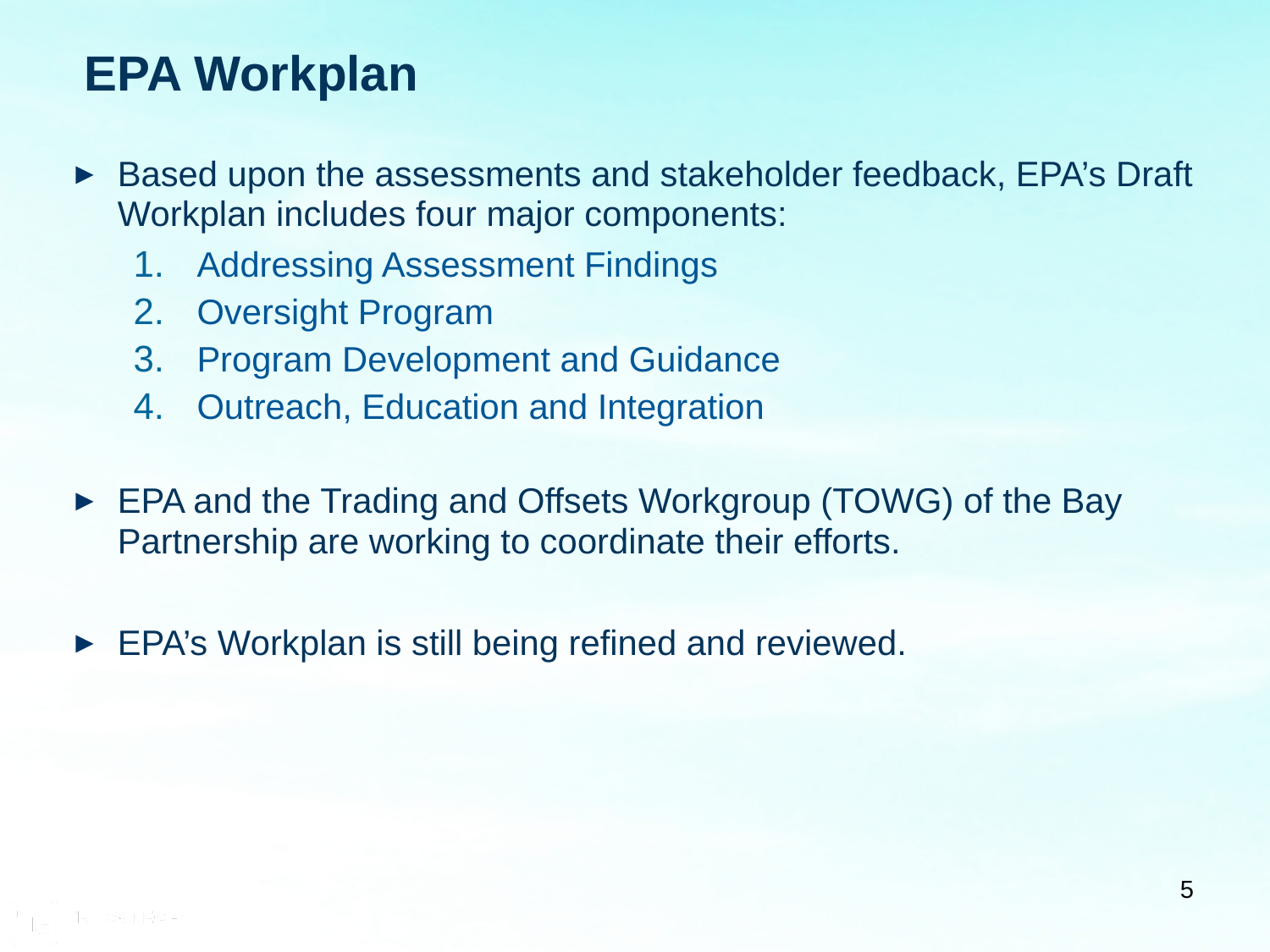

# EPA Workplan
Based upon the assessments and stakeholder feedback, EPA’s Draft Workplan includes four major components:
Addressing Assessment Findings
Oversight Program
Program Development and Guidance
Outreach, Education and Integration

EPA and the Trading and Offsets Workgroup (TOWG) of the Bay Partnership are working to coordinate their efforts.

EPA’s Workplan is still being refined and reviewed.

5